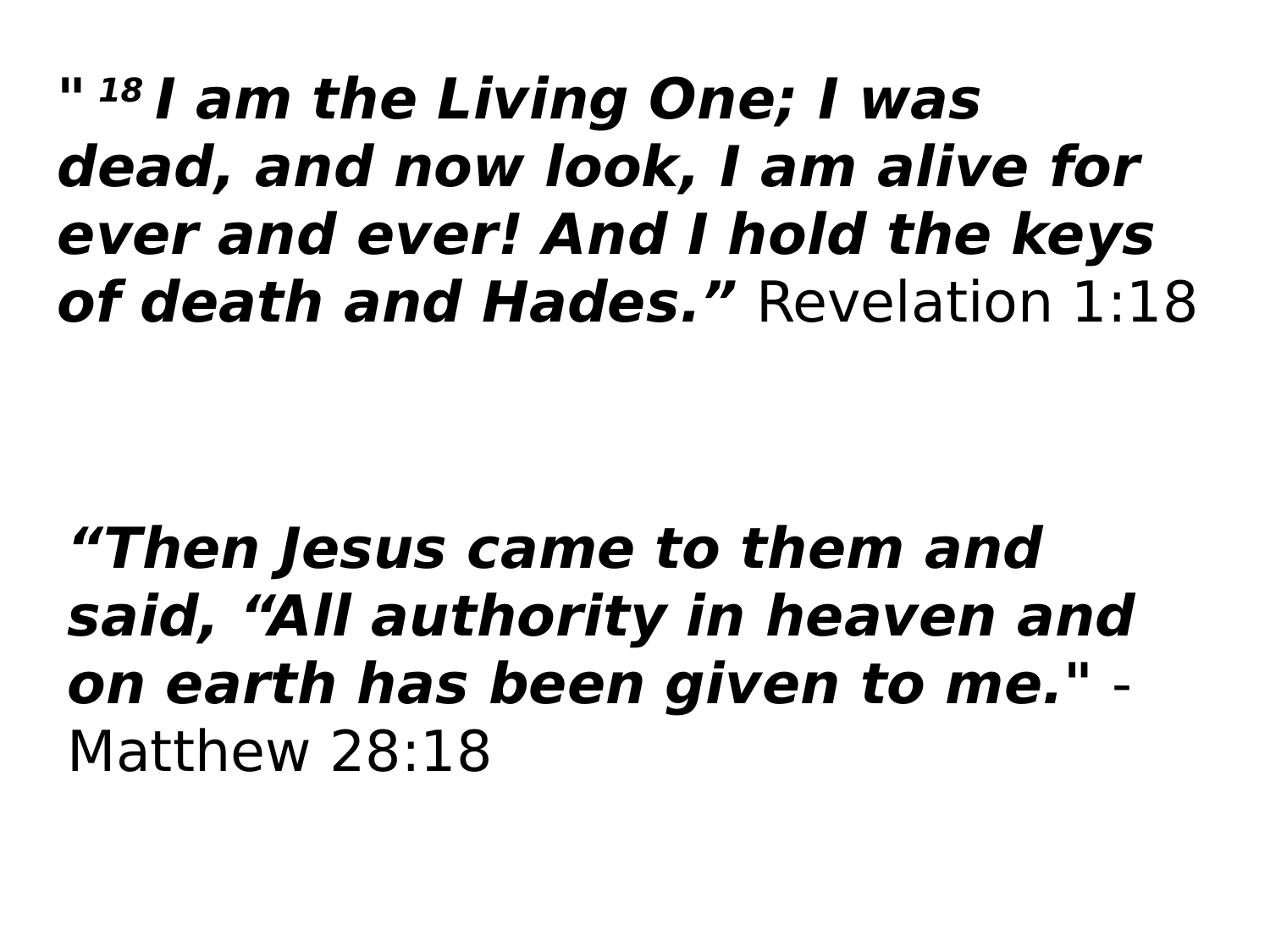

" 18 I am the Living One; I was dead, and now look, I am alive for ever and ever! And I hold the keys of death and Hades.” Revelation 1:18
“Then Jesus came to them and said, “All authority in heaven and on earth has been given to me." - Matthew 28:18